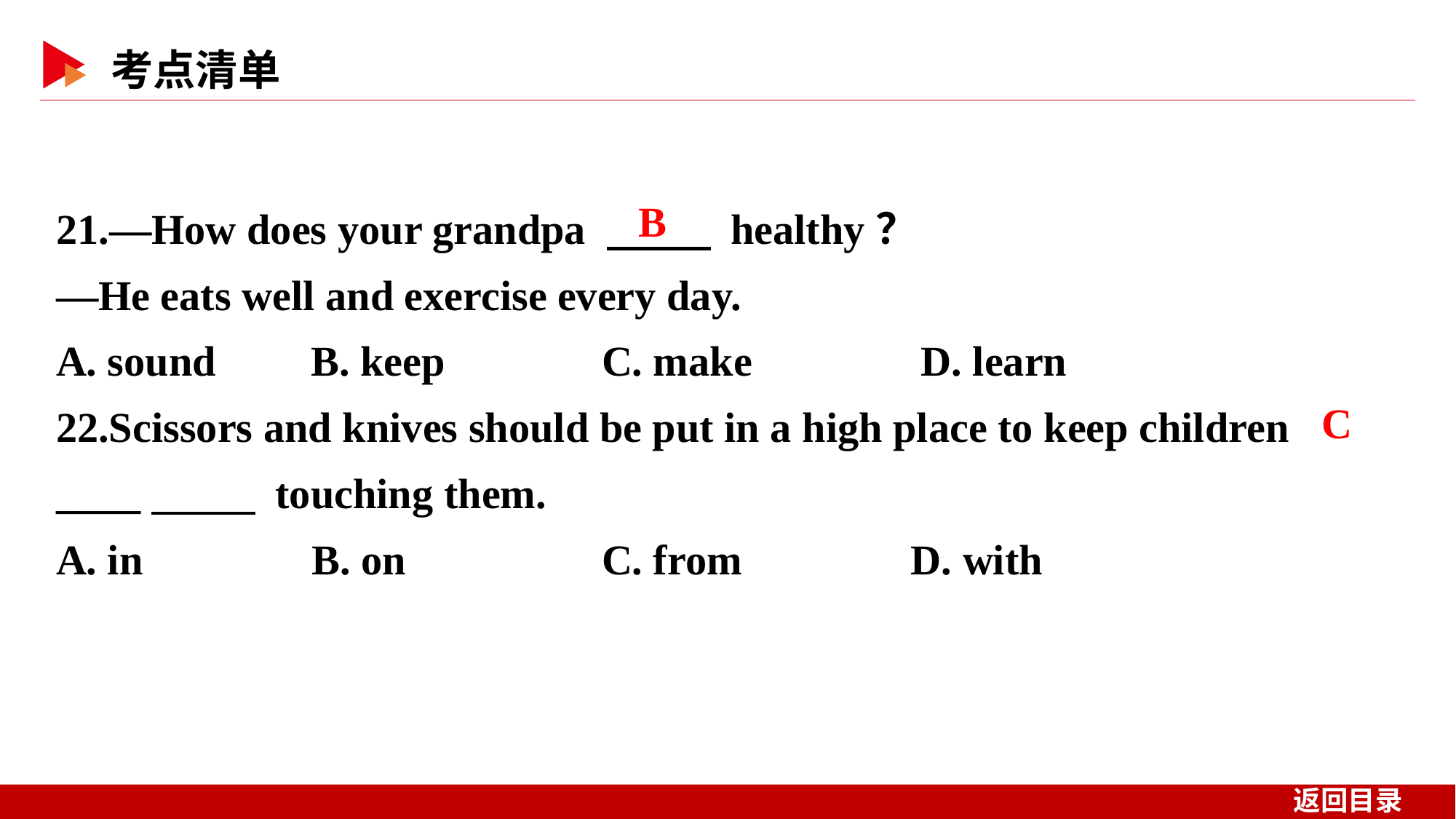

21.—How does your grandpa 　  　 healthy？
—He eats well and exercise every day.
A. sound         B. keep		C. make                D. learn
22.Scissors and knives should be put in a high place to keep children ____　  　 touching them.
A. in                B. on		C. from                D. with
B
C